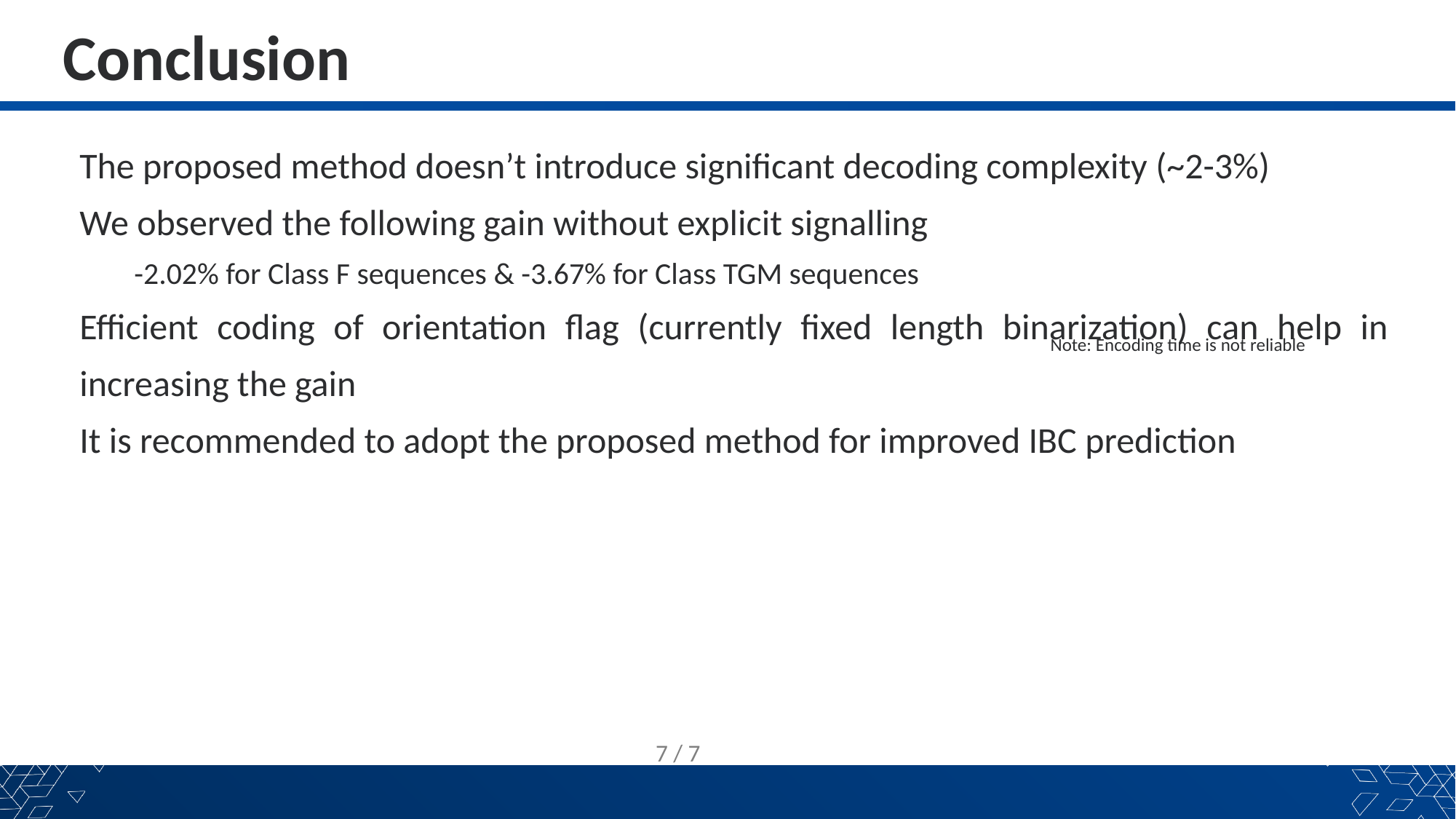

Conclusion
The proposed method doesn’t introduce significant decoding complexity (~2-3%)
We observed the following gain without explicit signalling
-2.02% for Class F sequences & -3.67% for Class TGM sequences
Efficient coding of orientation flag (currently fixed length binarization) can help in    increasing the gain
It is recommended to adopt the proposed method for improved IBC prediction

Note: Encoding time is not reliable